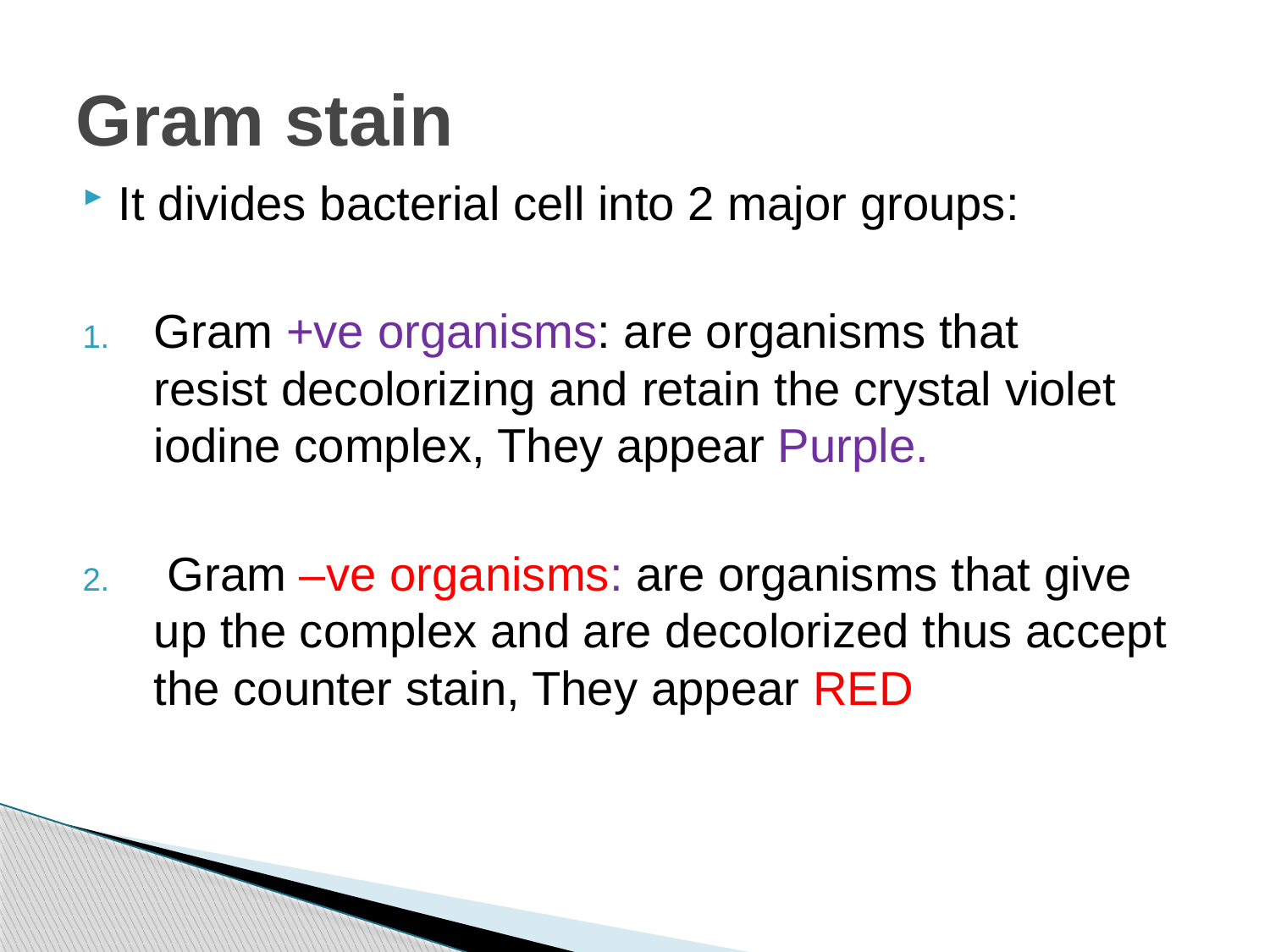

# Gram stain
It divides bacterial cell into 2 major groups:

Gram +ve organisms: are organisms that     resist decolorizing and retain the crystal violet iodine complex, They appear Purple.

 Gram –ve organisms: are organisms that give up the complex and are decolorized thus accept the counter stain, They appear RED